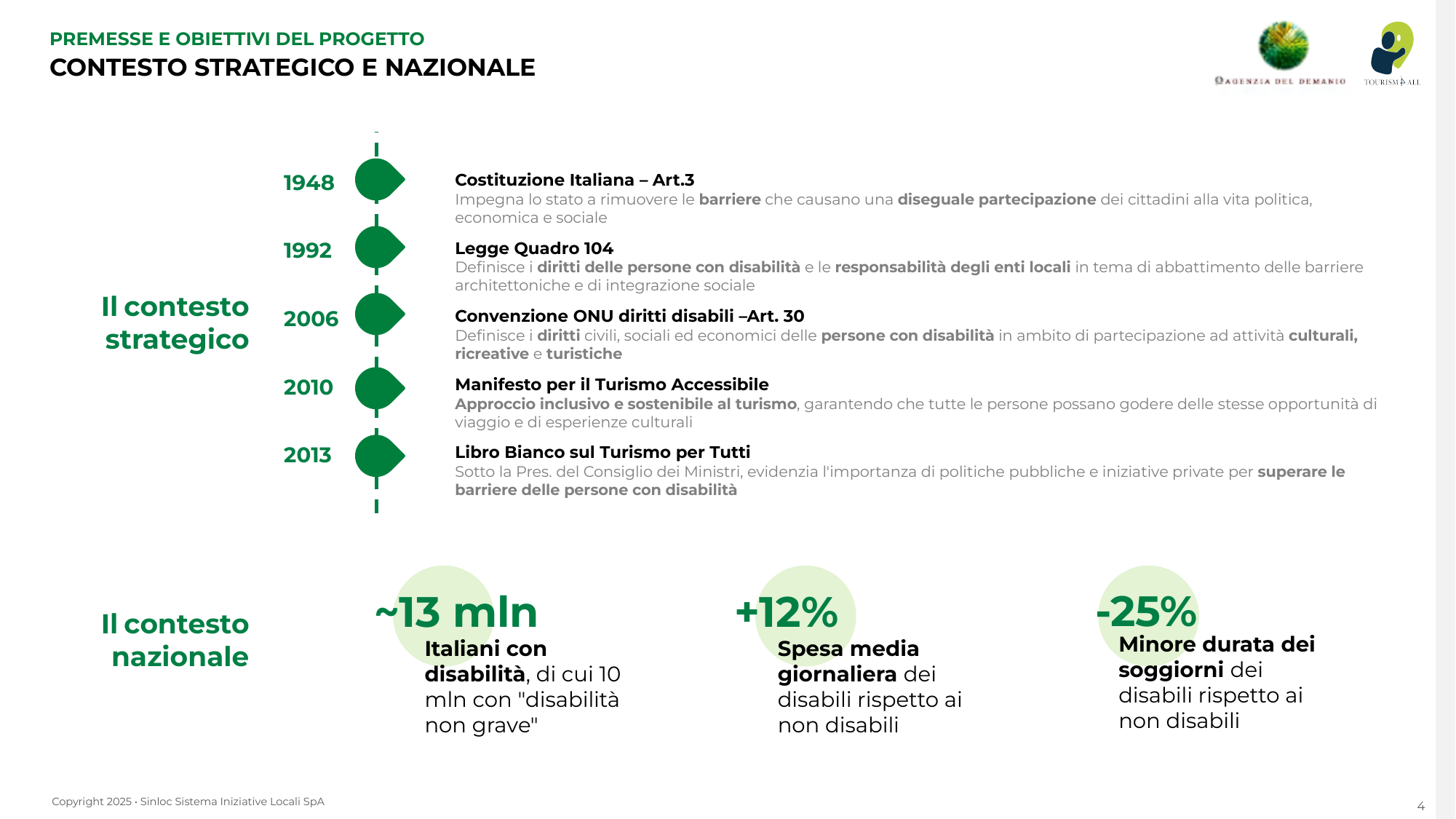

PREMESSE E OBIETTIVI DEL PROGETTO
Contesto strategico e nazionale

| 1948 | Costituzione Italiana – Art.3 Impegna lo stato a rimuovere le barriere che causano una diseguale partecipazione dei cittadini alla vita politica, economica e sociale |
| --- | --- |
| 1992 | Legge Quadro 104 Definisce i diritti delle persone con disabilità e le responsabilità degli enti locali in tema di abbattimento delle barriere architettoniche e di integrazione sociale |
| 2006 | Convenzione ONU diritti disabili –Art. 30 Definisce i diritti civili, sociali ed economici delle persone con disabilità in ambito di partecipazione ad attività culturali, ricreative e turistiche |
| 2010 | Manifesto per il Turismo Accessibile Approccio inclusivo e sostenibile al turismo, garantendo che tutte le persone possano godere delle stesse opportunità di viaggio e di esperienze culturali |
| 2013 | Libro Bianco sul Turismo per Tutti Sotto la Pres. del Consiglio dei Ministri, evidenzia l'importanza di politiche pubbliche e iniziative private per superare le barriere delle persone con disabilità |

Il contesto strategico

~13 mln
Italiani con disabilità, di cui 10 mln con "disabilità non grave"

+12%
Spesa media giornaliera dei disabili rispetto ai non disabili

-25%
Minore durata dei soggiorni dei disabili rispetto ai non disabili
Il contesto nazionale